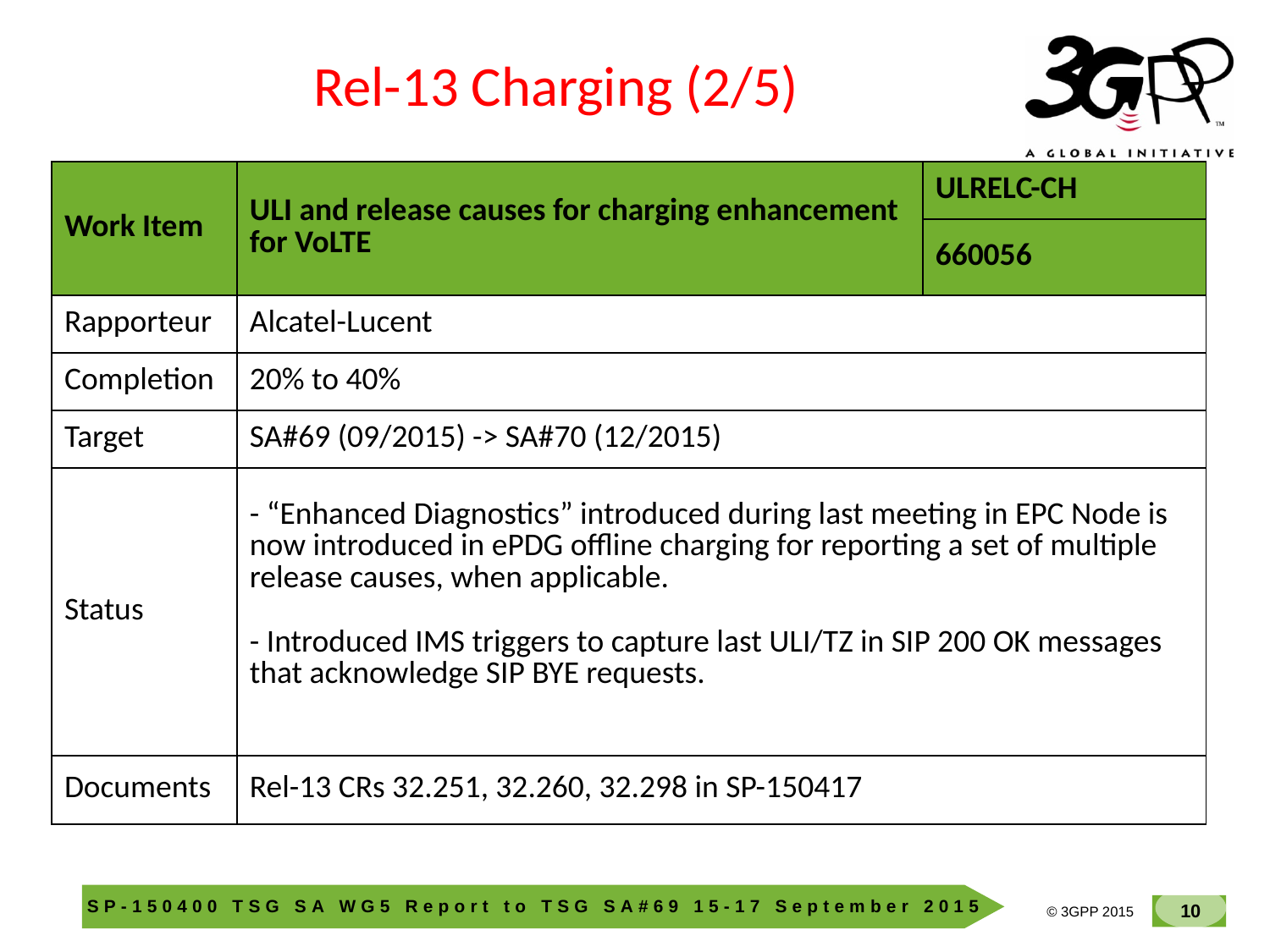

Rel-13 Charging (2/5)
| Work Item | ULI and release causes for charging enhancement for VoLTE | ULRELC-CH |
| --- | --- | --- |
|  |  | 660056 |
| Rapporteur | Alcatel-Lucent |  |
| Completion | 20% to 40% |  |
| Target | SA#69 (09/2015) -> SA#70 (12/2015) |  |
| Status | - “Enhanced Diagnostics” introduced during last meeting in EPC Node is now introduced in ePDG offline charging for reporting a set of multiple release causes, when applicable. - Introduced IMS triggers to capture last ULI/TZ in SIP 200 OK messages that acknowledge SIP BYE requests. |  |
| Documents | Rel-13 CRs 32.251, 32.260, 32.298 in SP-150417 |  |